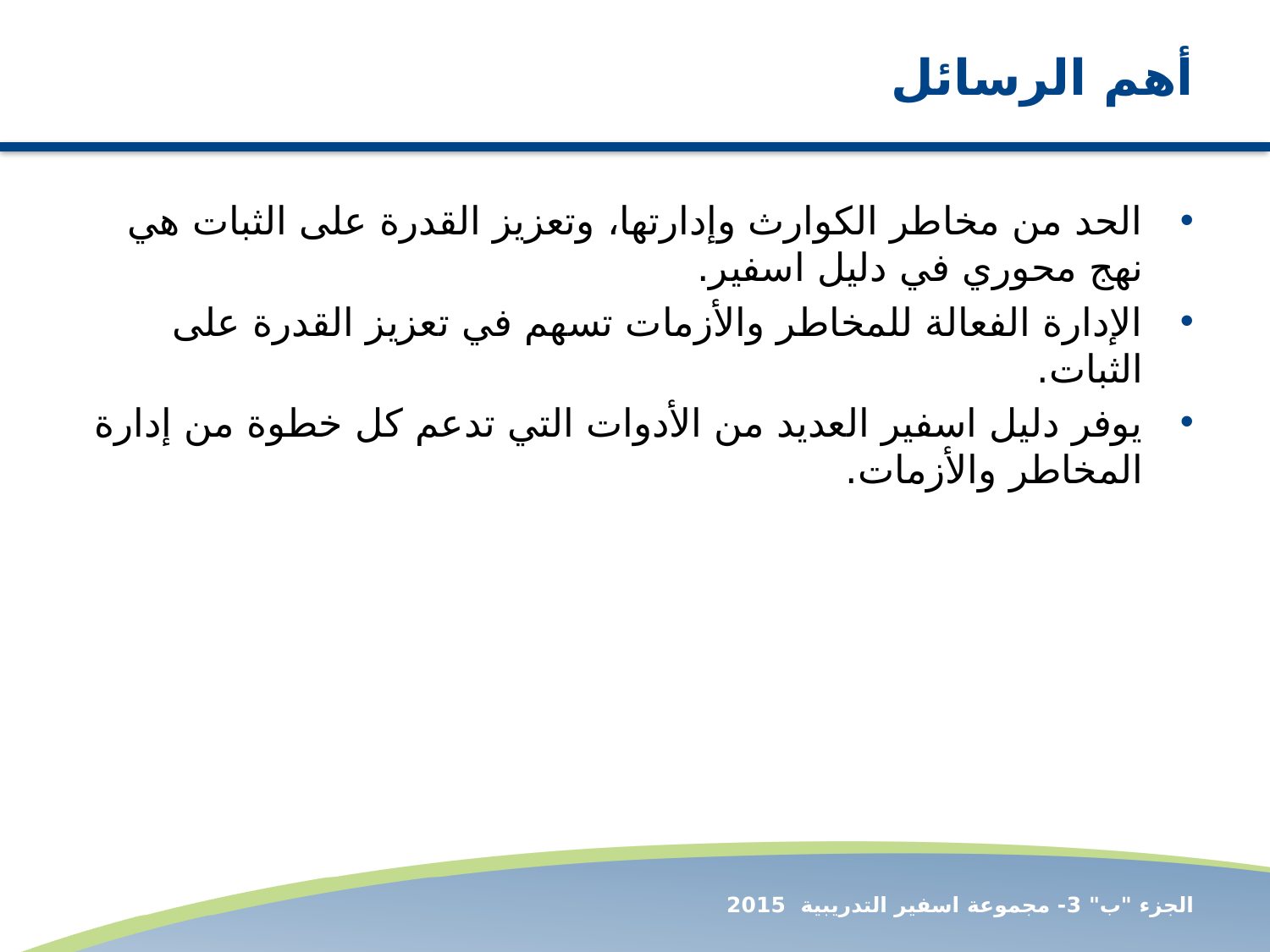

# أهم الرسائل
الحد من مخاطر الكوارث وإدارتها، وتعزيز القدرة على الثبات هي نهج محوري في دليل اسفير.
الإدارة الفعالة للمخاطر والأزمات تسهم في تعزيز القدرة على الثبات.
يوفر دليل اسفير العديد من الأدوات التي تدعم كل خطوة من إدارة المخاطر والأزمات.
الجزء "ب" 3- مجموعة اسفير التدريبية  2015